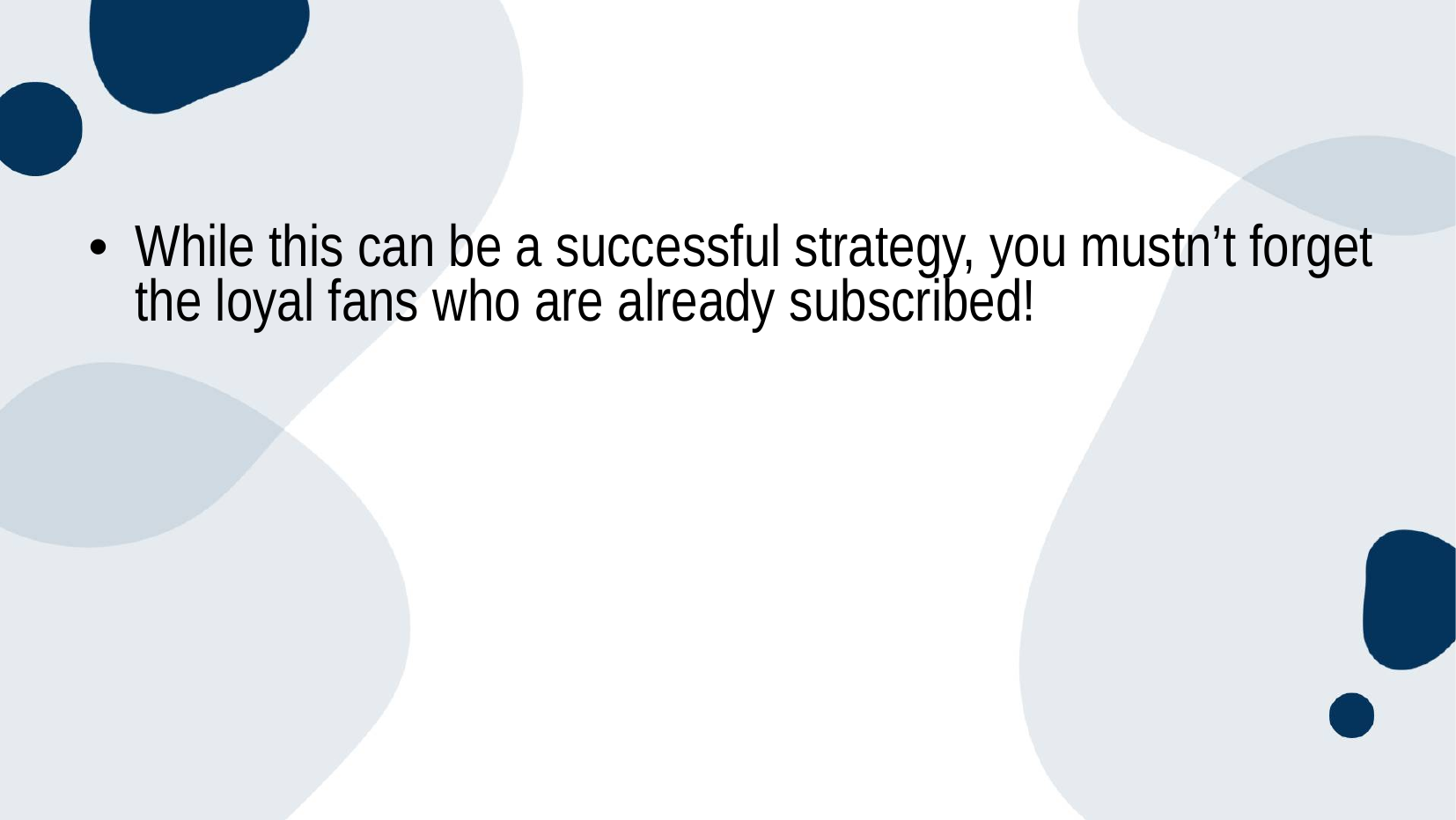

While this can be a successful strategy, you mustn’t forget the loyal fans who are already subscribed!